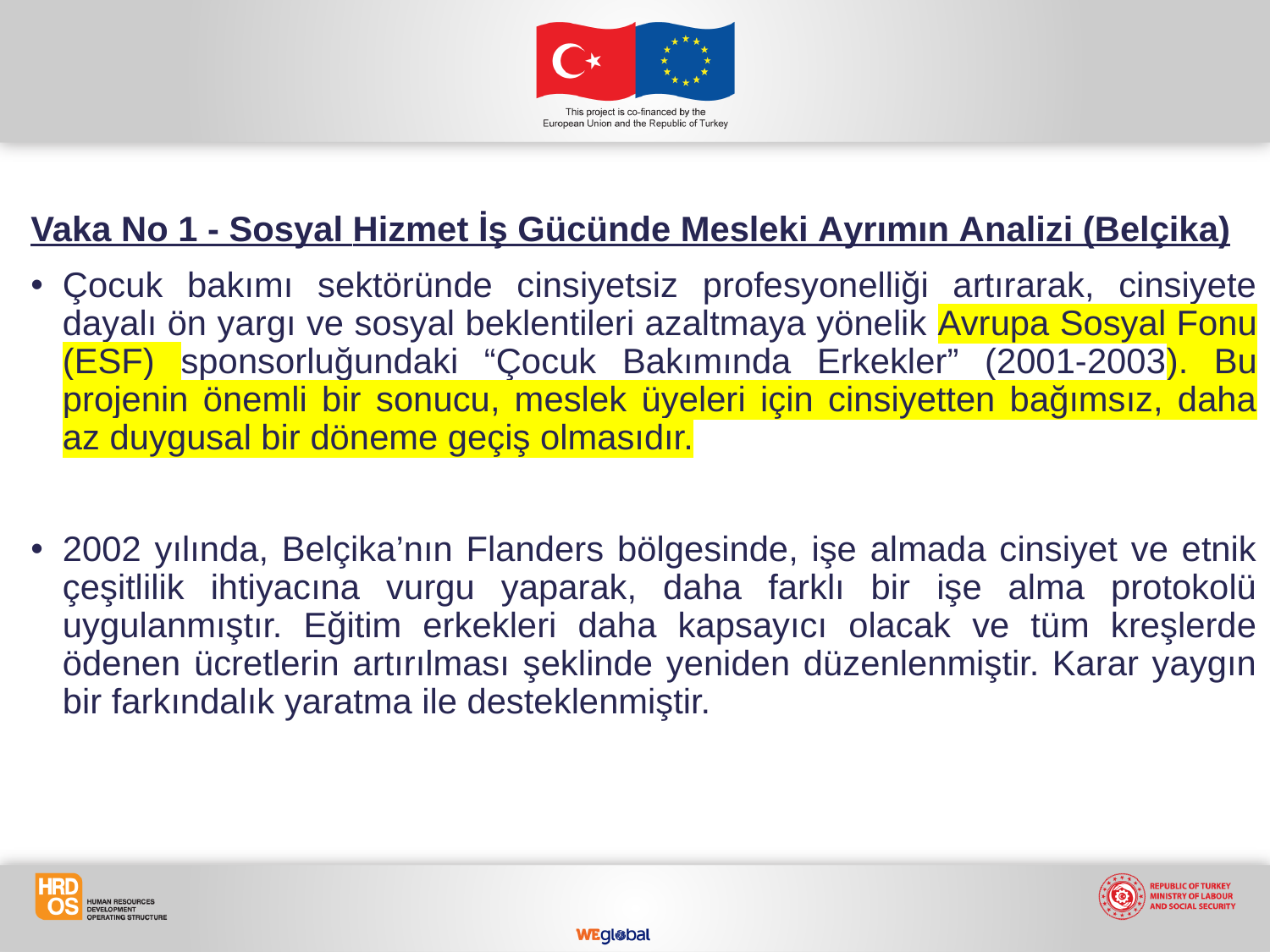

Vaka No 1 - Sosyal Hizmet İş Gücünde Mesleki Ayrımın Analizi (Belçika)
Çocuk bakımı sektöründe cinsiyetsiz profesyonelliği artırarak, cinsiyete dayalı ön yargı ve sosyal beklentileri azaltmaya yönelik Avrupa Sosyal Fonu (ESF) sponsorluğundaki “Çocuk Bakımında Erkekler” (2001-2003). Bu projenin önemli bir sonucu, meslek üyeleri için cinsiyetten bağımsız, daha az duygusal bir döneme geçiş olmasıdır.

2002 yılında, Belçika’nın Flanders bölgesinde, işe almada cinsiyet ve etnik çeşitlilik ihtiyacına vurgu yaparak, daha farklı bir işe alma protokolü uygulanmıştır. Eğitim erkekleri daha kapsayıcı olacak ve tüm kreşlerde ödenen ücretlerin artırılması şeklinde yeniden düzenlenmiştir. Karar yaygın bir farkındalık yaratma ile desteklenmiştir.